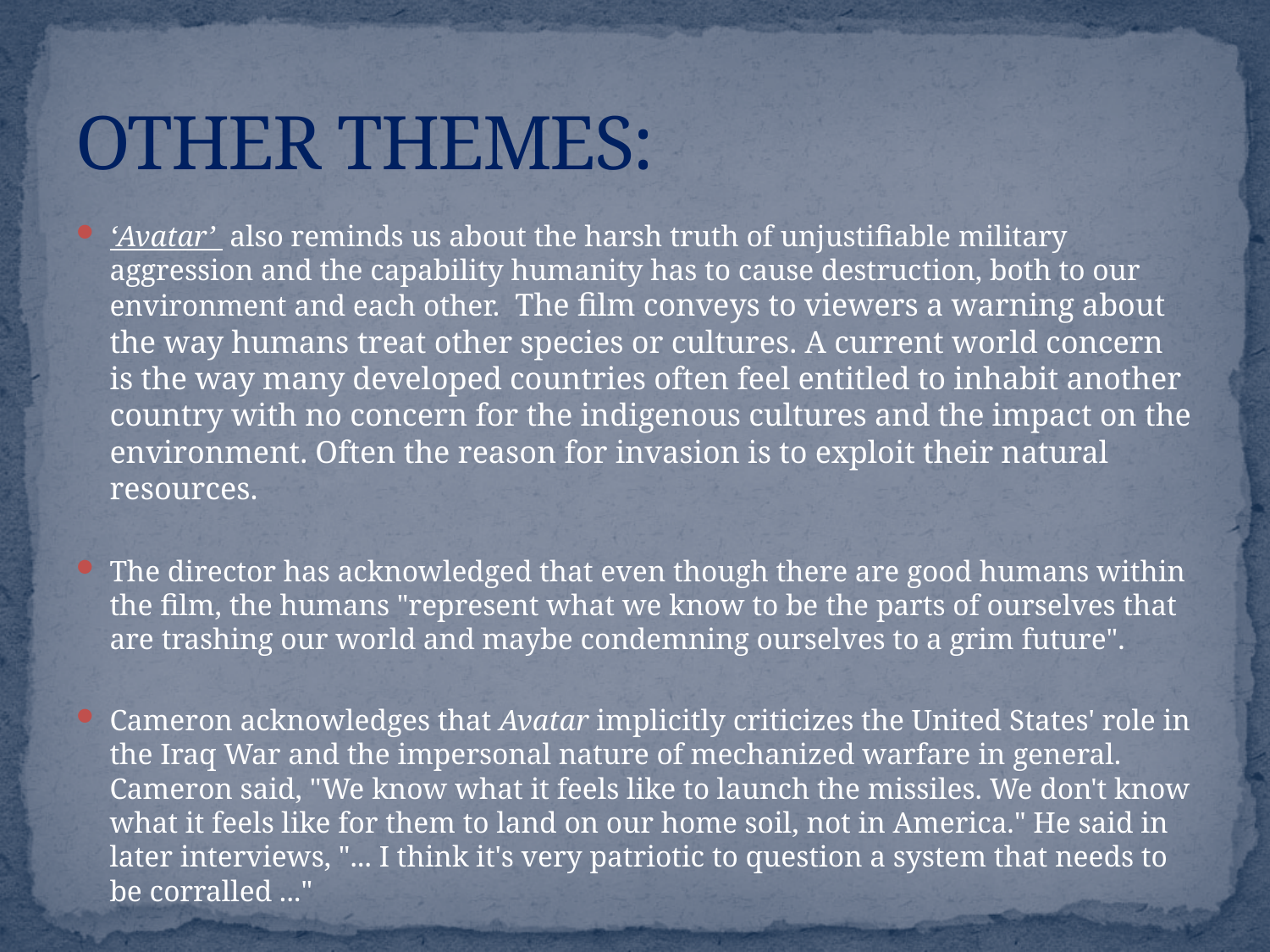

# OTHER THEMES:
‘Avatar’  also reminds us about the harsh truth of unjustifiable military aggression and the capability humanity has to cause destruction, both to our environment and each other.  The film conveys to viewers a warning about the way humans treat other species or cultures. A current world concern is the way many developed countries often feel entitled to inhabit another country with no concern for the indigenous cultures and the impact on the environment. Often the reason for invasion is to exploit their natural resources.

The director has acknowledged that even though there are good humans within the film, the humans "represent what we know to be the parts of ourselves that are trashing our world and maybe condemning ourselves to a grim future".

Cameron acknowledges that Avatar implicitly criticizes the United States' role in the Iraq War and the impersonal nature of mechanized warfare in general. Cameron said, "We know what it feels like to launch the missiles. We don't know what it feels like for them to land on our home soil, not in America." He said in later interviews, "... I think it's very patriotic to question a system that needs to be corralled ..."